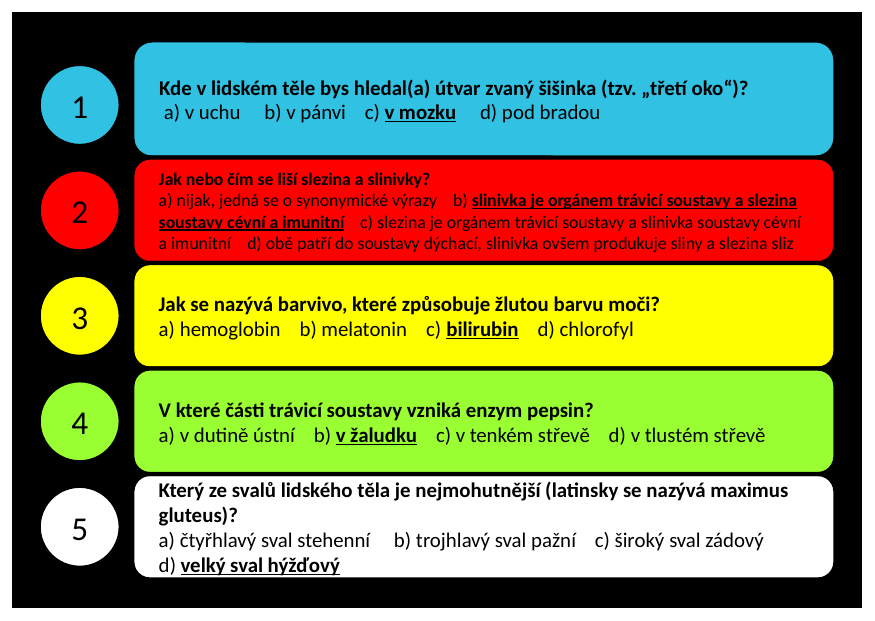

Kde v lidském těle bys hledal(a) útvar zvaný šišinka (tzv. „třetí oko“)?
 a) v uchu     b) v pánvi    c) v mozku     d) pod bradou
1
Jak nebo čím se liší slezina a slinivky?
a) nijak, jedná se o synonymické výrazy    b) slinivka je orgánem trávicí soustavy a slezina soustavy cévní a imunitní    c) slezina je orgánem trávicí soustavy a slinivka soustavy cévní a imunitní    d) obě patří do soustavy dýchací, slinivka ovšem produkuje sliny a slezina sliz
2
Jak se nazývá barvivo, které způsobuje žlutou barvu moči?
a) hemoglobin    b) melatonin    c) bilirubin    d) chlorofyl
3
V které části trávicí soustavy vzniká enzym pepsin?
a) v dutině ústní    b) v žaludku    c) v tenkém střevě    d) v tlustém střevě
4
Který ze svalů lidského těla je nejmohutnější (latinsky se nazývá maximus gluteus)?
a) čtyřhlavý sval stehenní     b) trojhlavý sval pažní    c) široký sval zádový
d) velký sval hýžďový
5